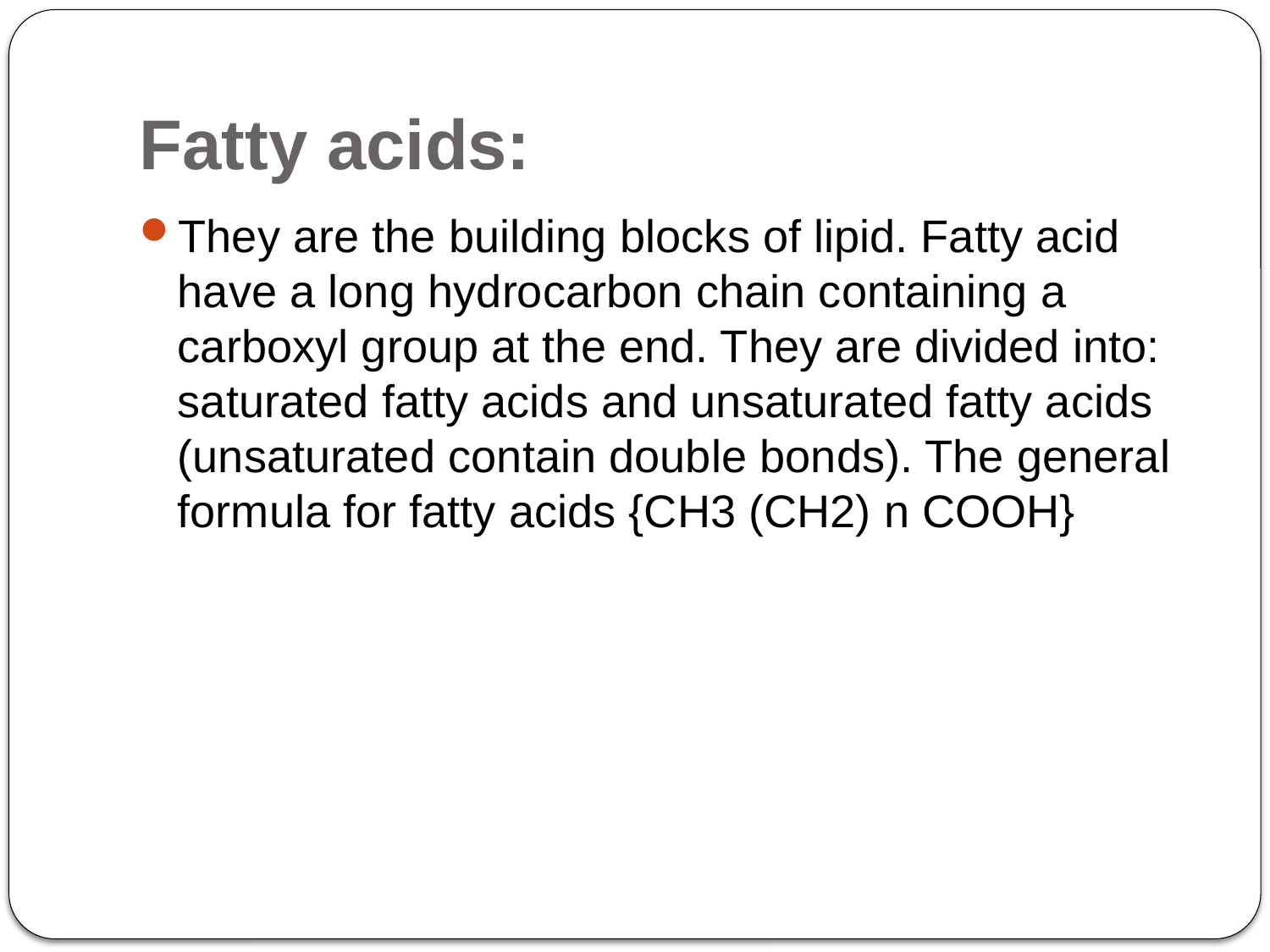

# Fatty acids:
They are the building blocks of lipid. Fatty acid have a long hydrocarbon chain containing a carboxyl group at the end. They are divided into: saturated fatty acids and unsaturated fatty acids (unsaturated contain double bonds). The general formula for fatty acids {CH3 (CH2) n COOH}